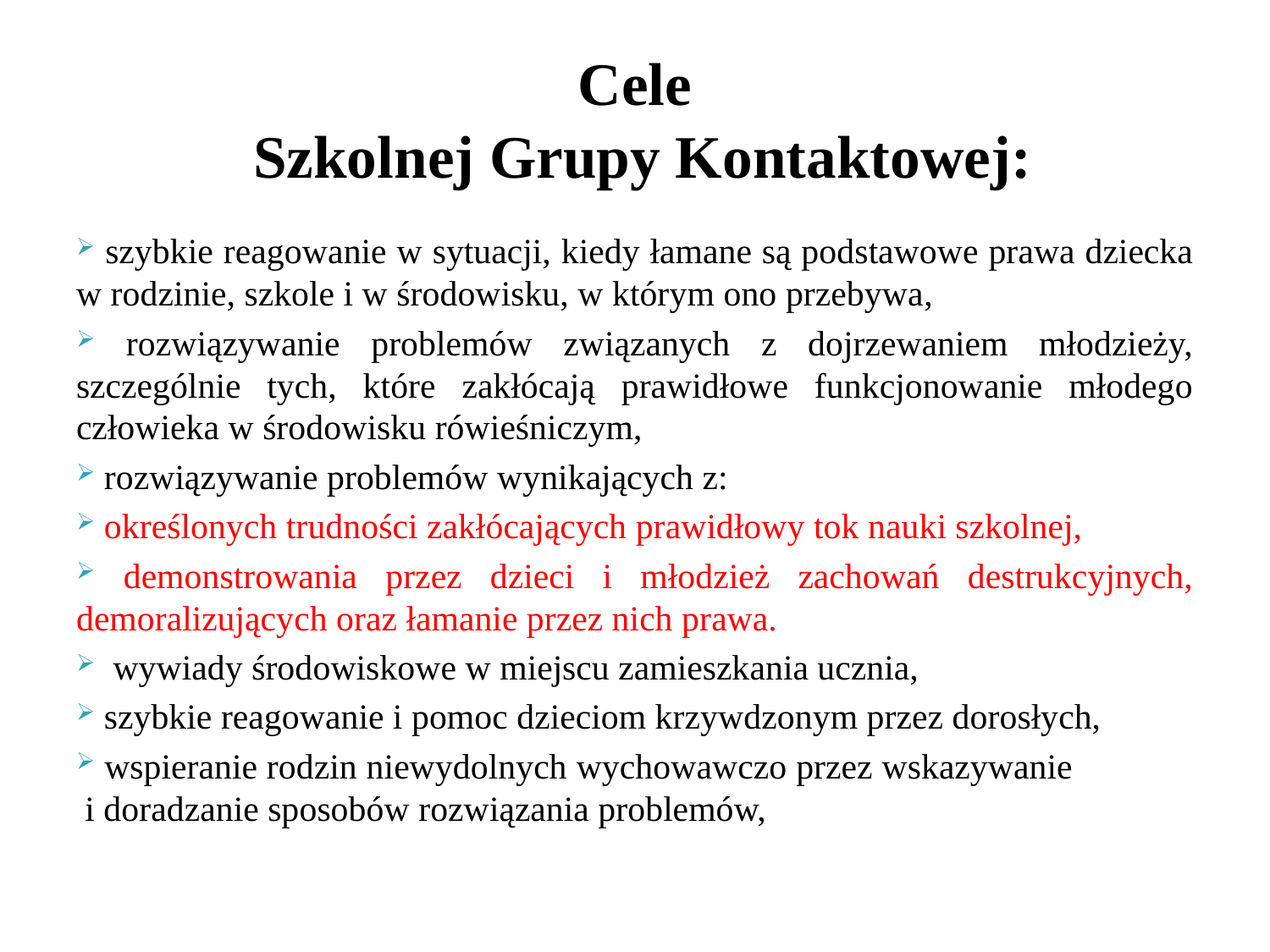

# Cele Szkolnej Grupy Kontaktowej:
 szybkie reagowanie w sytuacji, kiedy łamane są podstawowe prawa dziecka w rodzinie, szkole i w środowisku, w którym ono przebywa,
 rozwiązywanie problemów związanych z dojrzewaniem młodzieży, szczególnie tych, które zakłócają prawidłowe funkcjonowanie młodego człowieka w środowisku rówieśniczym,
 rozwiązywanie problemów wynikających z:
 określonych trudności zakłócających prawidłowy tok nauki szkolnej,
 demonstrowania przez dzieci i młodzież zachowań destrukcyjnych, demoralizujących oraz łamanie przez nich prawa.
  wywiady środowiskowe w miejscu zamieszkania ucznia,
 szybkie reagowanie i pomoc dzieciom krzywdzonym przez dorosłych,
 wspieranie rodzin niewydolnych wychowawczo przez wskazywanie               i doradzanie sposobów rozwiązania problemów,